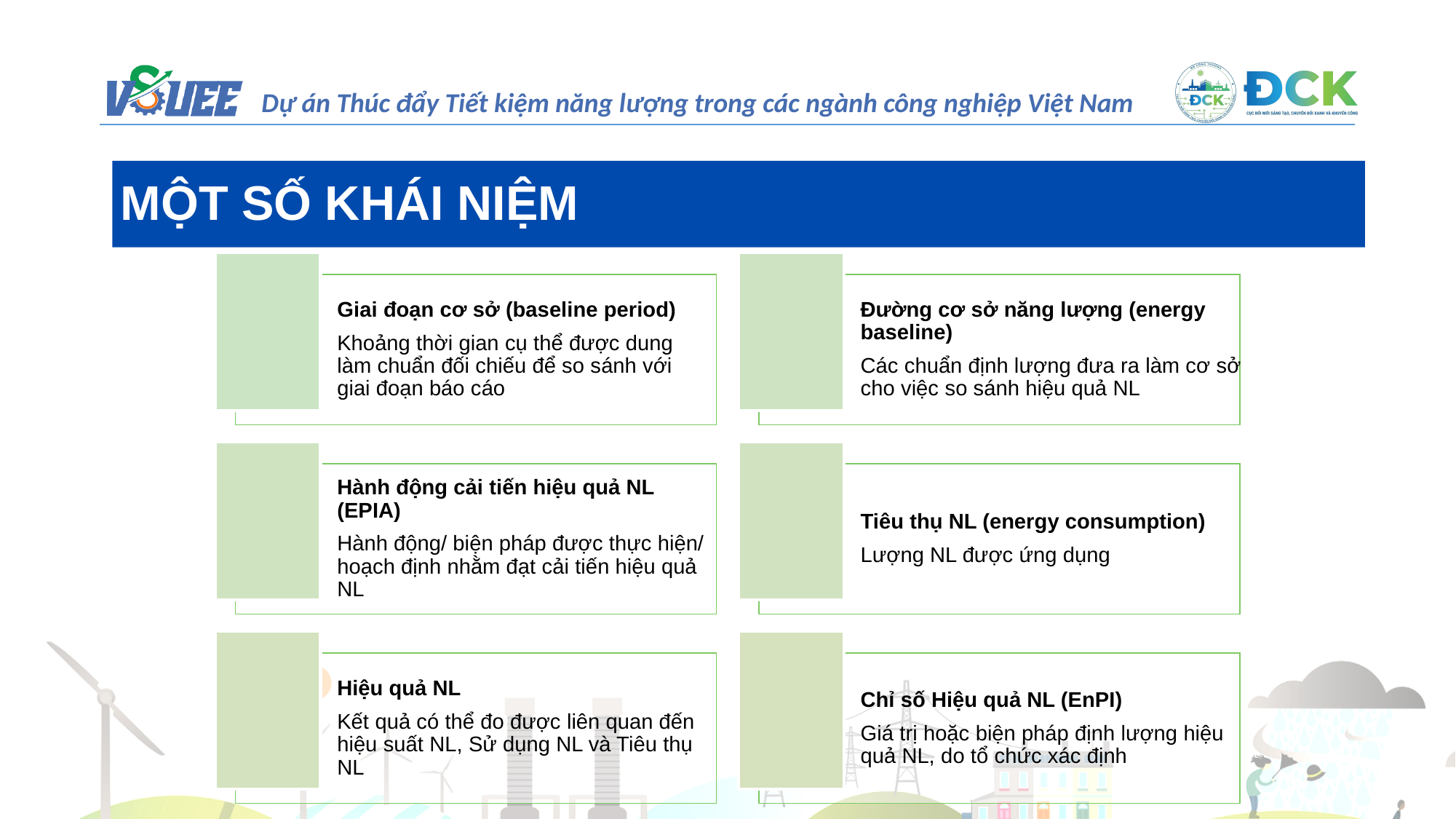

MỘT SỐ KHÁI NIỆM

Giai đoạn cơ sở (baseline period)
Khoảng thời gian cụ thể được dung làm chuẩn đối chiếu để so sánh với giai đoạn báo cáo
Đường cơ sở năng lượng (energy baseline)
Các chuẩn định lượng đưa ra làm cơ sở cho việc so sánh hiệu quả NL

Hành động cải tiến hiệu quả NL (EPIA)
Hành động/ biện pháp được thực hiện/ hoạch định nhằm đạt cải tiến hiệu quả NL

Tiêu thụ NL (energy consumption)
Lượng NL được ứng dụng

Hiệu quả NL
Kết quả có thể đo được liên quan đến hiệu suất NL, Sử dụng NL và Tiêu thụ NL

Chỉ số Hiệu quả NL (EnPI)
Giá trị hoặc biện pháp định lượng hiệu quả NL, do tổ chức xác định